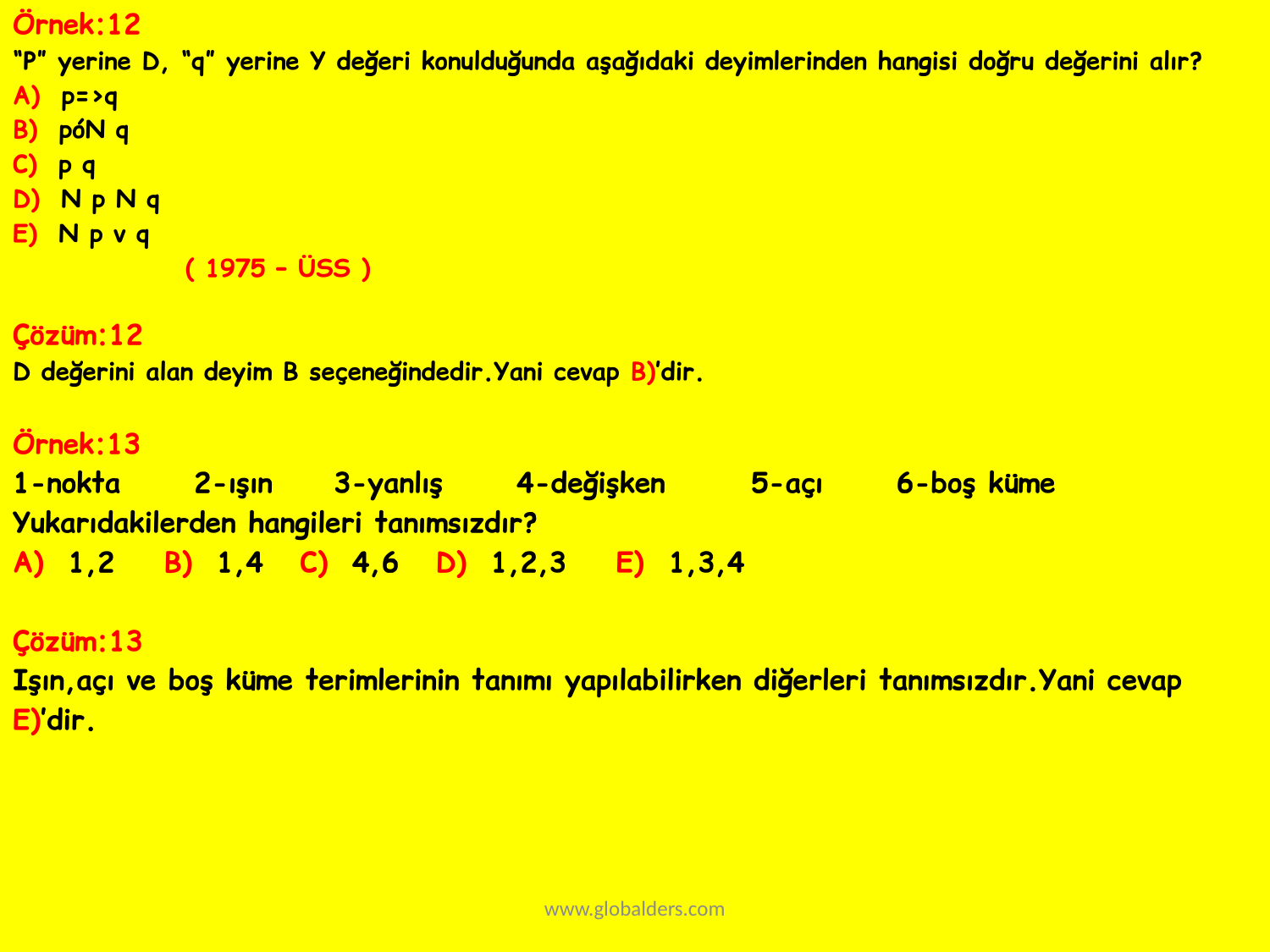

Örnek:12
“P” yerine D, “q” yerine Y değeri konulduğunda aşağıdaki deyimlerinden hangisi doğru değerini alır?
A)  p=>q
B)  póN q
C)  p q
D)  N p N q
E)  N p v q
                ( 1975 – ÜSS )
Çözüm:12
D değerini alan deyim B seçeneğindedir.Yani cevap B)’dir.

Örnek:13
1-nokta      2-ışın     3-yanlış      4-değişken       5-açı      6-boş küme
Yukarıdakilerden hangileri tanımsızdır?
A)  1,2    B)  1,4   C)  4,6   D)  1,2,3    E)  1,3,4

Çözüm:13
Işın,açı ve boş küme terimlerinin tanımı yapılabilirken diğerleri tanımsızdır.Yani cevap
E)’dir.

www.globalders.com